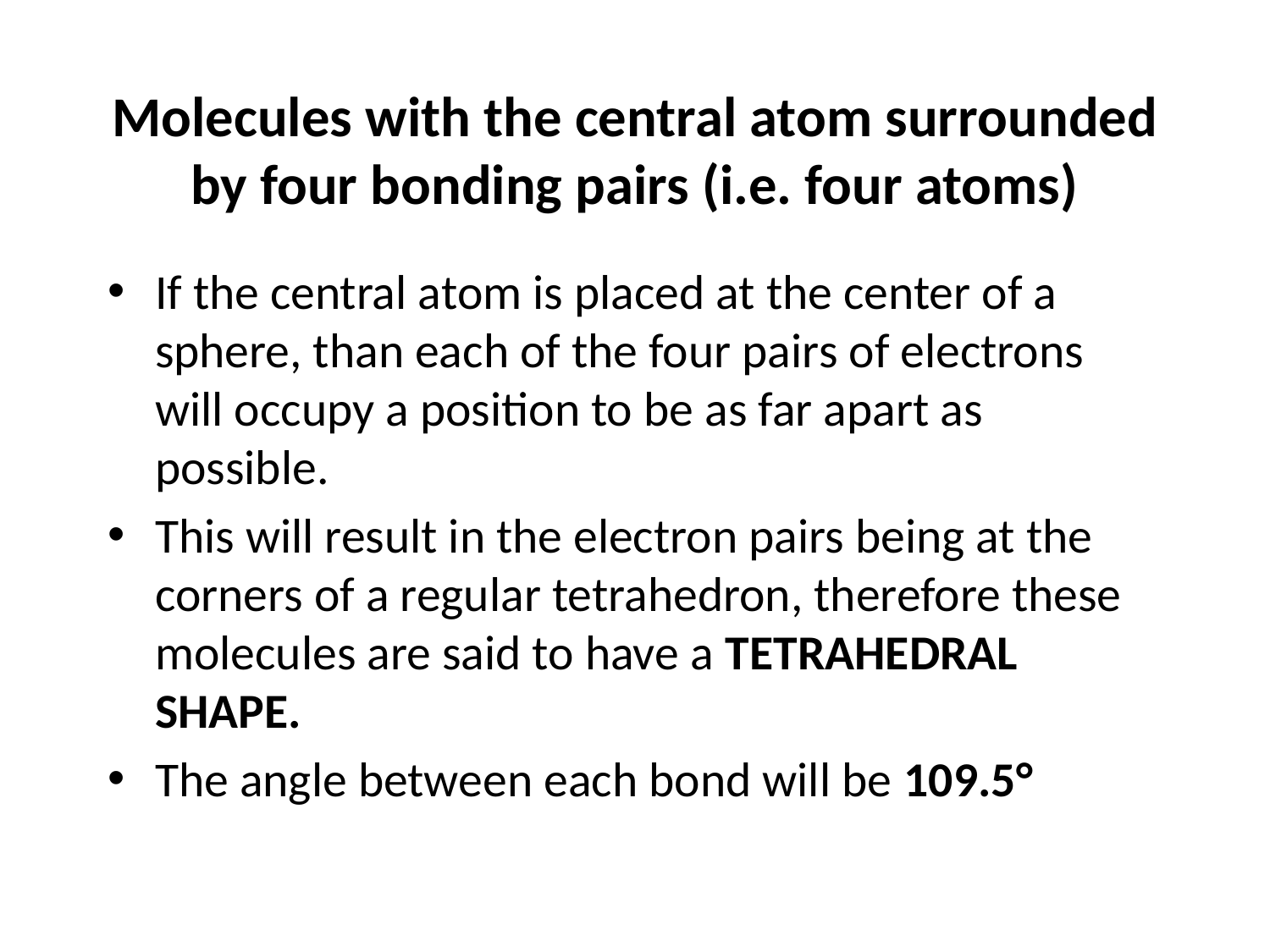

# Molecules with the central atom surrounded by four bonding pairs (i.e. four atoms)
If the central atom is placed at the center of a sphere, than each of the four pairs of electrons will occupy a position to be as far apart as possible.
This will result in the electron pairs being at the corners of a regular tetrahedron, therefore these molecules are said to have a TETRAHEDRAL SHAPE.
The angle between each bond will be 109.5°